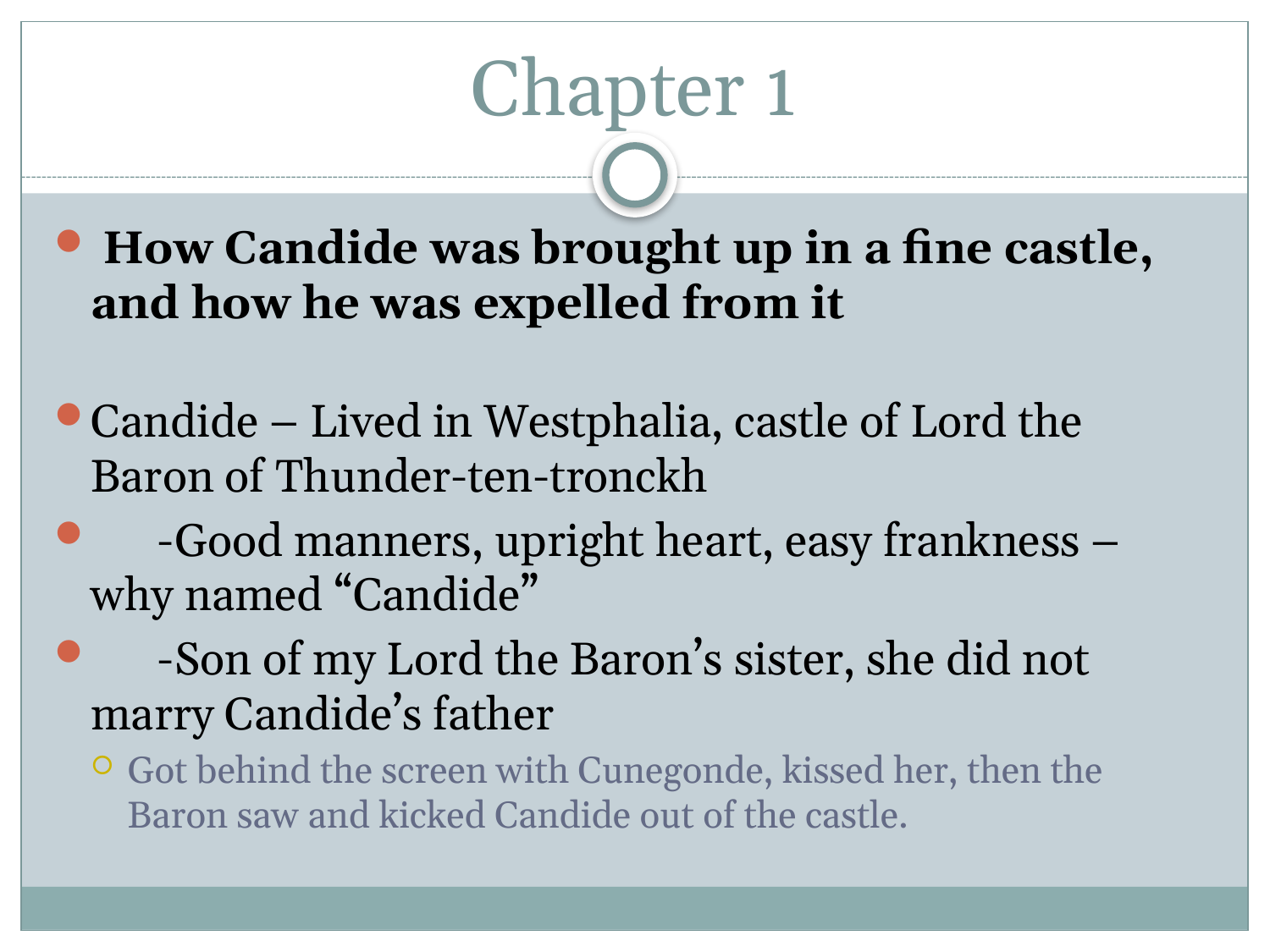

# Chapter 1
 How Candide was brought up in a fine castle, and how he was expelled from it
Candide – Lived in Westphalia, castle of Lord the Baron of Thunder-ten-tronckh
      -Good manners, upright heart, easy frankness – why named “Candide”
      -Son of my Lord the Baron’s sister, she did not marry Candide’s father
Got behind the screen with Cunegonde, kissed her, then the Baron saw and kicked Candide out of the castle.